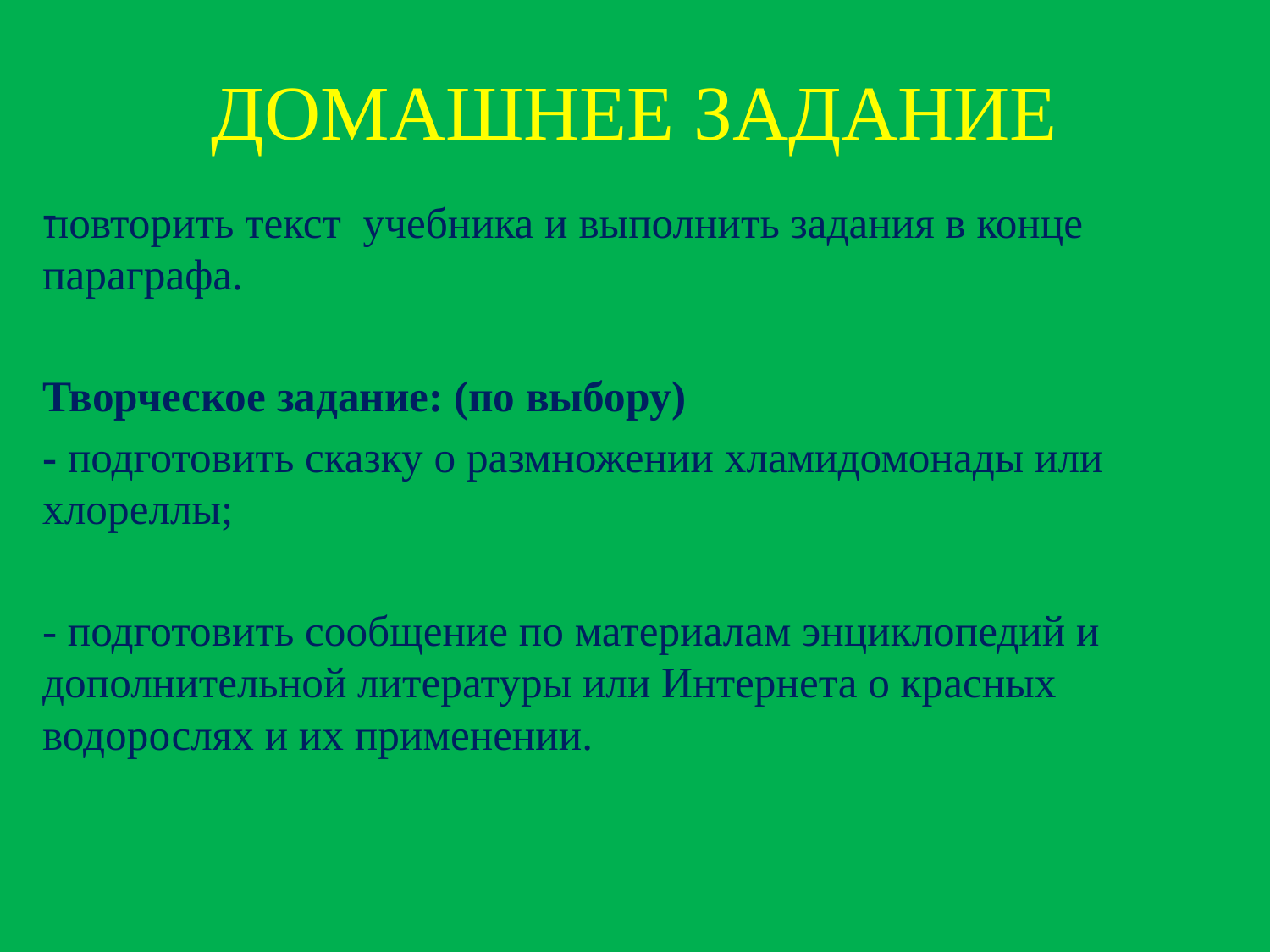

# ДОМАШНЕЕ ЗАДАНИЕ
повторить текст  учебника и выполнить задания в конце параграфа.

Творческое задание: (по выбору)
- подготовить сказку о размножении хламидомонады или хлореллы;

- подготовить сообщение по материалам энциклопедий и дополнительной литературы или Интернета о красных водорослях и их применении.